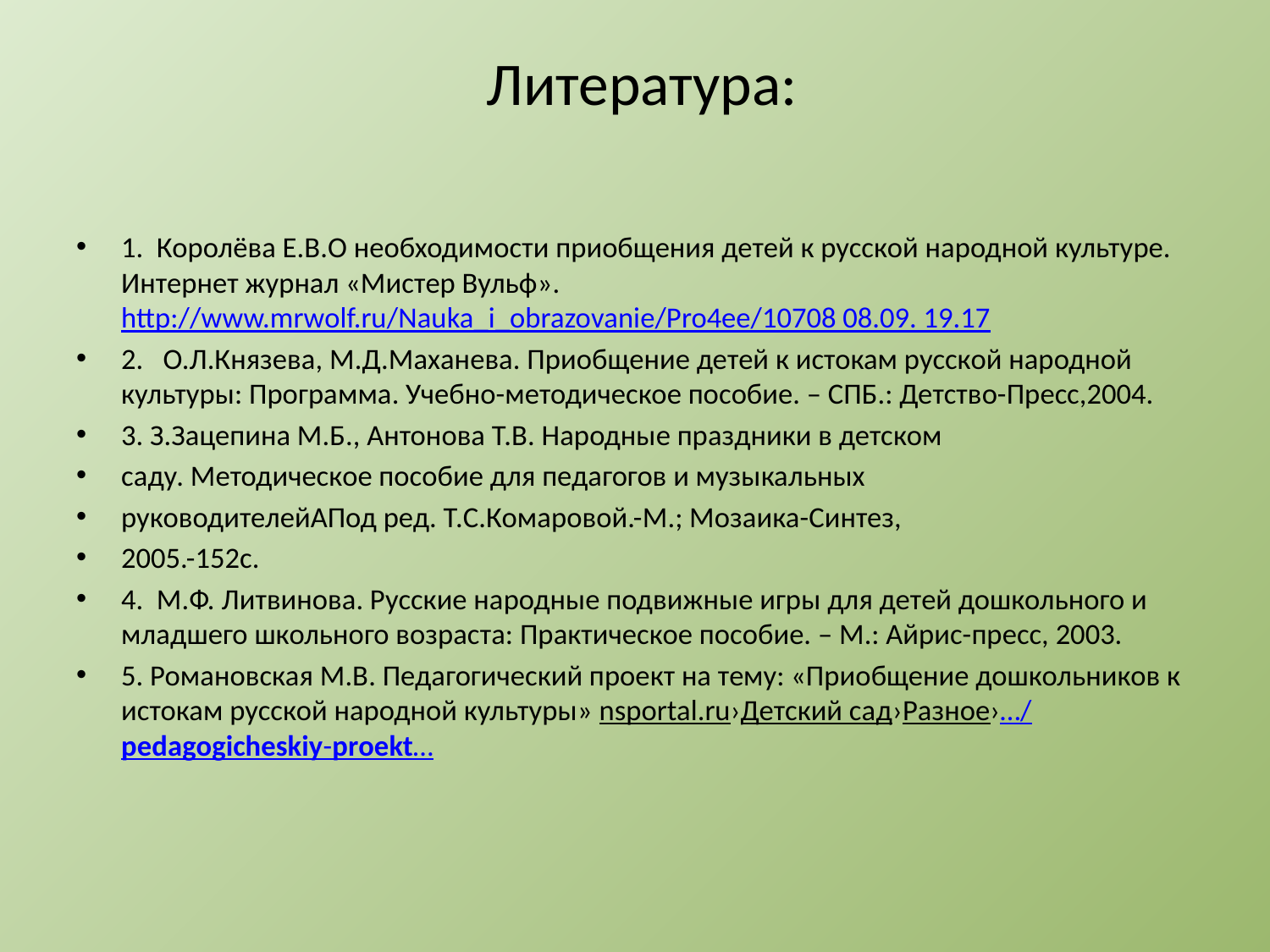

# Литература:
1.  Королёва Е.В.О необходимости приобщения детей к русской народной культуре. Интернет журнал «Мистер Вульф».  http://www.mrwolf.ru/Nauka_i_obrazovanie/Pro4ee/10708 08.09. 19.17
2.   О.Л.Князева, М.Д.Маханева. Приобщение детей к истокам русской народной культуры: Программа. Учебно-методическое пособие. – СПБ.: Детство-Пресс,2004.
3. З.Зацепина М.Б., Антонова Т.В. Народные праздники в детском
саду. Методическое пособие для педагогов и музыкальных
руководителейАПод ред. Т.С.Комаровой.-М.; Мозаика-Синтез,
2005.-152с.
4.  М.Ф. Литвинова. Русские народные подвижные игры для детей дошкольного и  младшего школьного возраста: Практическое пособие. – М.: Айрис-пресс, 2003.
5. Романовская М.В. Педагогический проект на тему: «Приобщение дошкольников к истокам русской народной культуры» nsportal.ru›Детский сад›Разное›…/pedagogicheskiy-proekt…